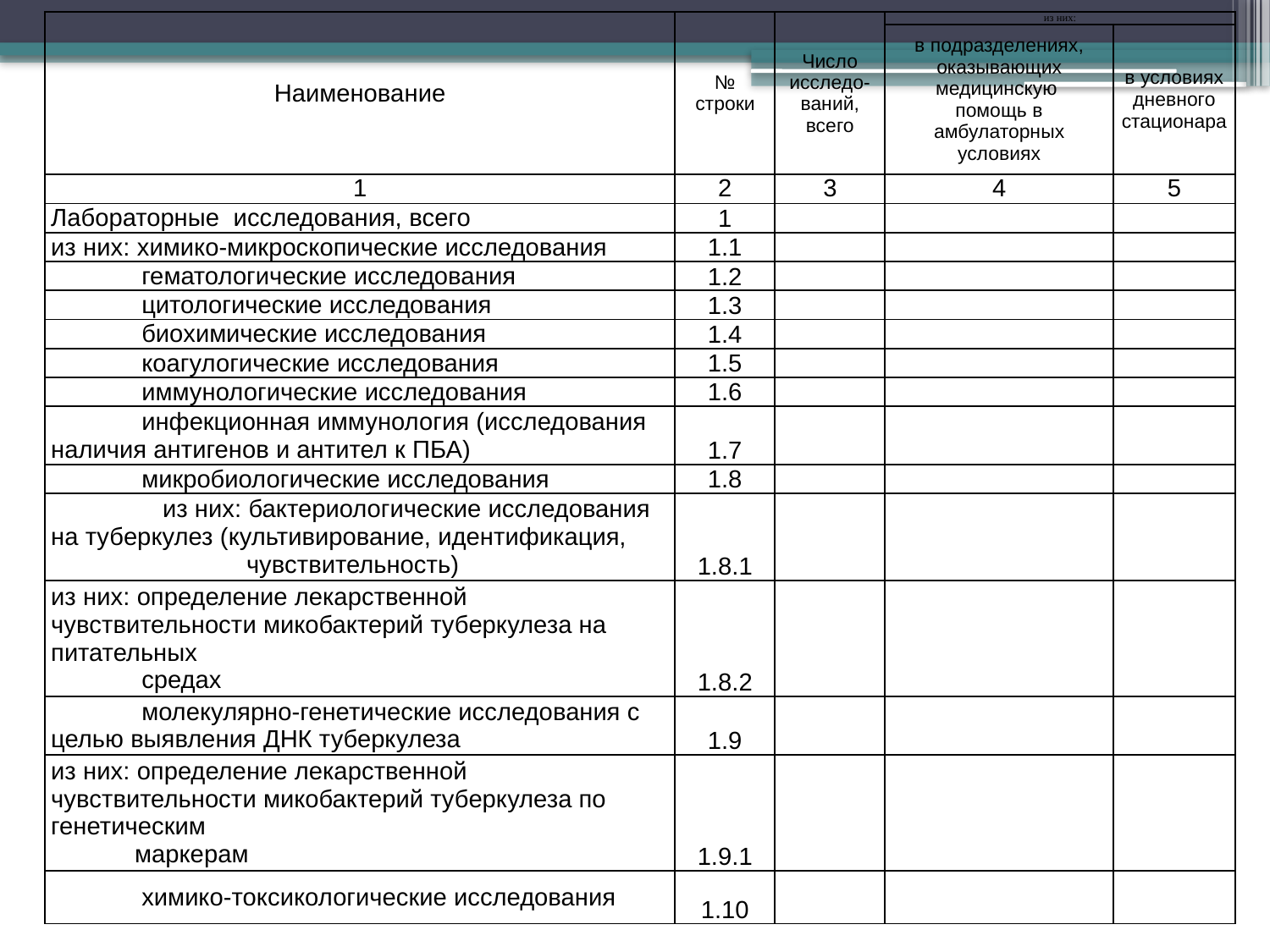

| Наименование | № строки | Число исследо- ваний, всего | из них: |  |
| --- | --- | --- | --- | --- |
|  |  |  | в подразделениях, оказывающих медицинскую помощь в амбулаторных условиях | в условиях дневного стационара |
| 1 | 2 | 3 | 4 | 5 |
| Лабораторные исследования, всего | 1 |  |  |  |
| из них: химико-микроскопические исследования | 1.1 |  |  |  |
| гематологические исследования | 1.2 |  |  |  |
| цитологические исследования | 1.3 |  |  |  |
| биохимические исследования | 1.4 |  |  |  |
| коагулогические исследования | 1.5 |  |  |  |
| иммунологические исследования | 1.6 |  |  |  |
| инфекционная иммунология (исследования наличия антигенов и антител к ПБА) | 1.7 |  |  |  |
| микробиологические исследования | 1.8 |  |  |  |
| из них: бактериологические исследования на туберкулез (культивирование, идентификация, чувствительность) | 1.8.1 |  |  |  |
| из них: определение лекарственной чувствительности микобактерий туберкулеза на питательных средах | 1.8.2 |  |  |  |
| молекулярно-генетические исследования с целью выявления ДНК туберкулеза | 1.9 |  |  |  |
| из них: определение лекарственной чувствительности микобактерий туберкулеза по генетическим маркерам | 1.9.1 |  |  |  |
| химико-токсикологические исследования | 1.10 |  |  |  |